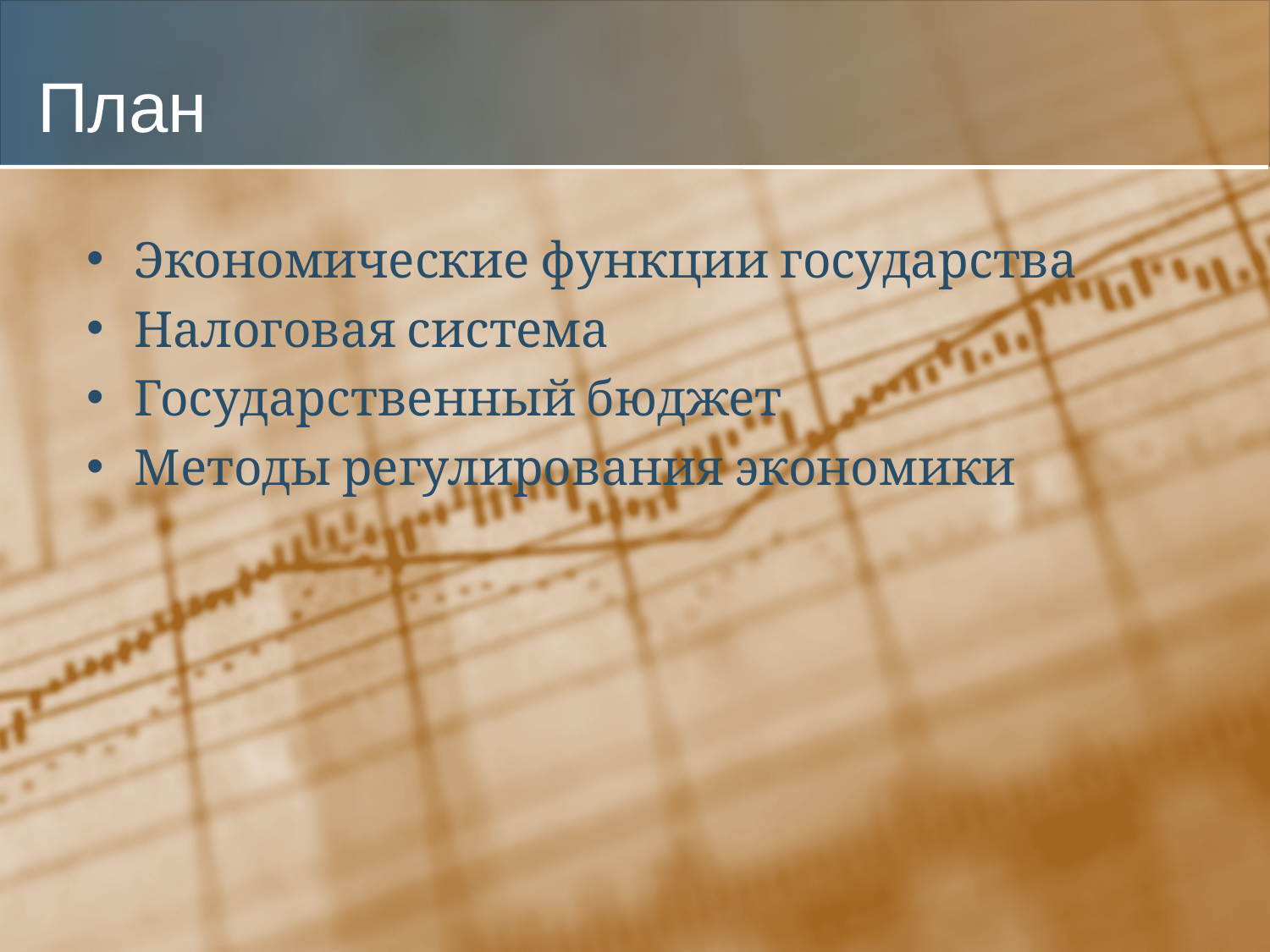

# План
Экономические функции государства
Налоговая система
Государственный бюджет
Методы регулирования экономики